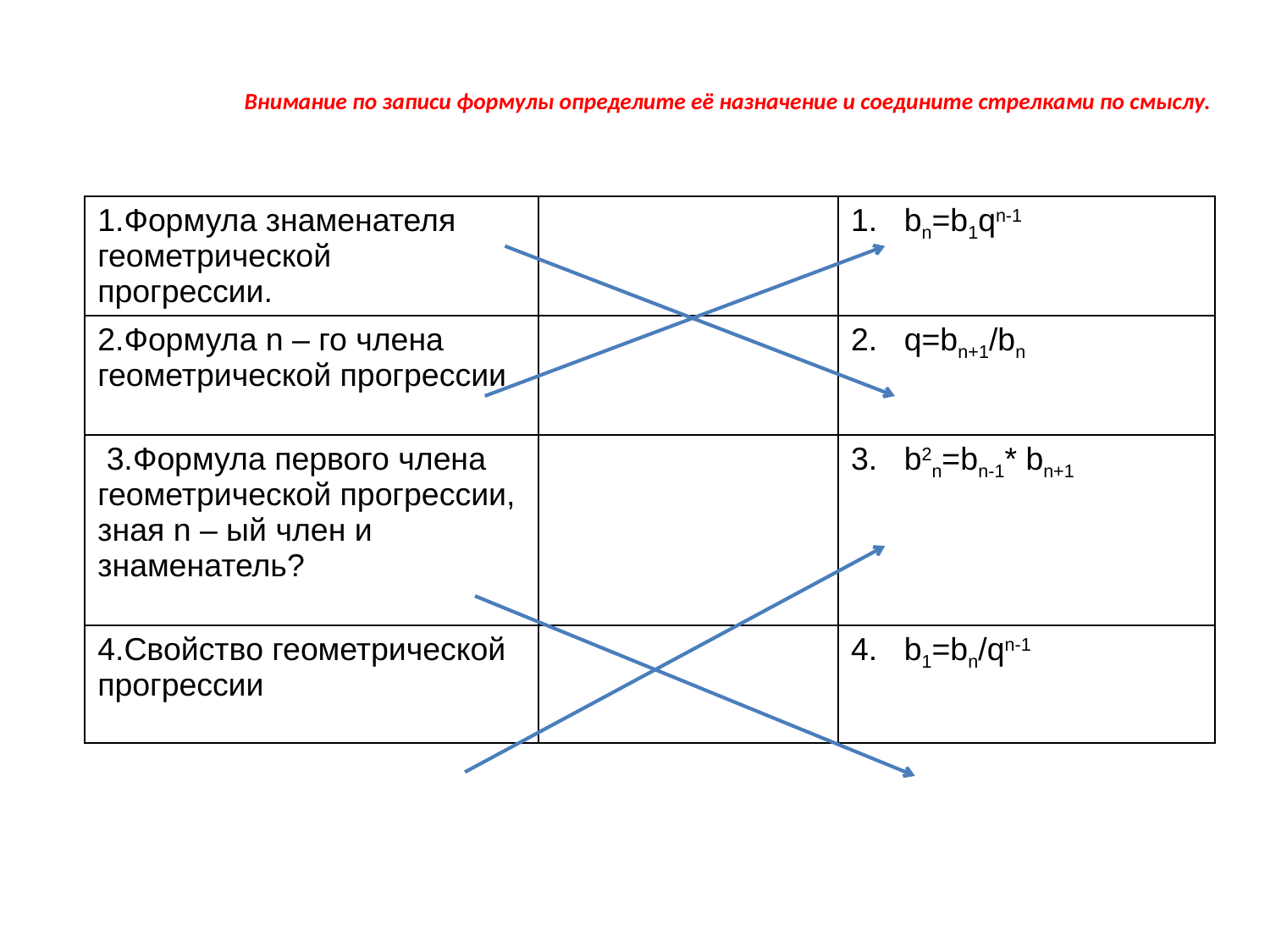

Внимание по записи формулы определите её назначение и соедините стрелками по смыслу.
| 1.Формула знаменателя геометрической прогрессии. |  | 1. bn=b1qn-1 |
| --- | --- | --- |
| 2.Формула n – го члена геометрической прогрессии |  | 2. q=bn+1/bn |
| 3.Формула первого члена геометрической прогрессии, зная n – ый член и знаменатель? |  | 3. b2n=bn-1\* bn+1 |
| 4.Свойство геометрической прогрессии |  | 4. b1=bn/qn-1 |